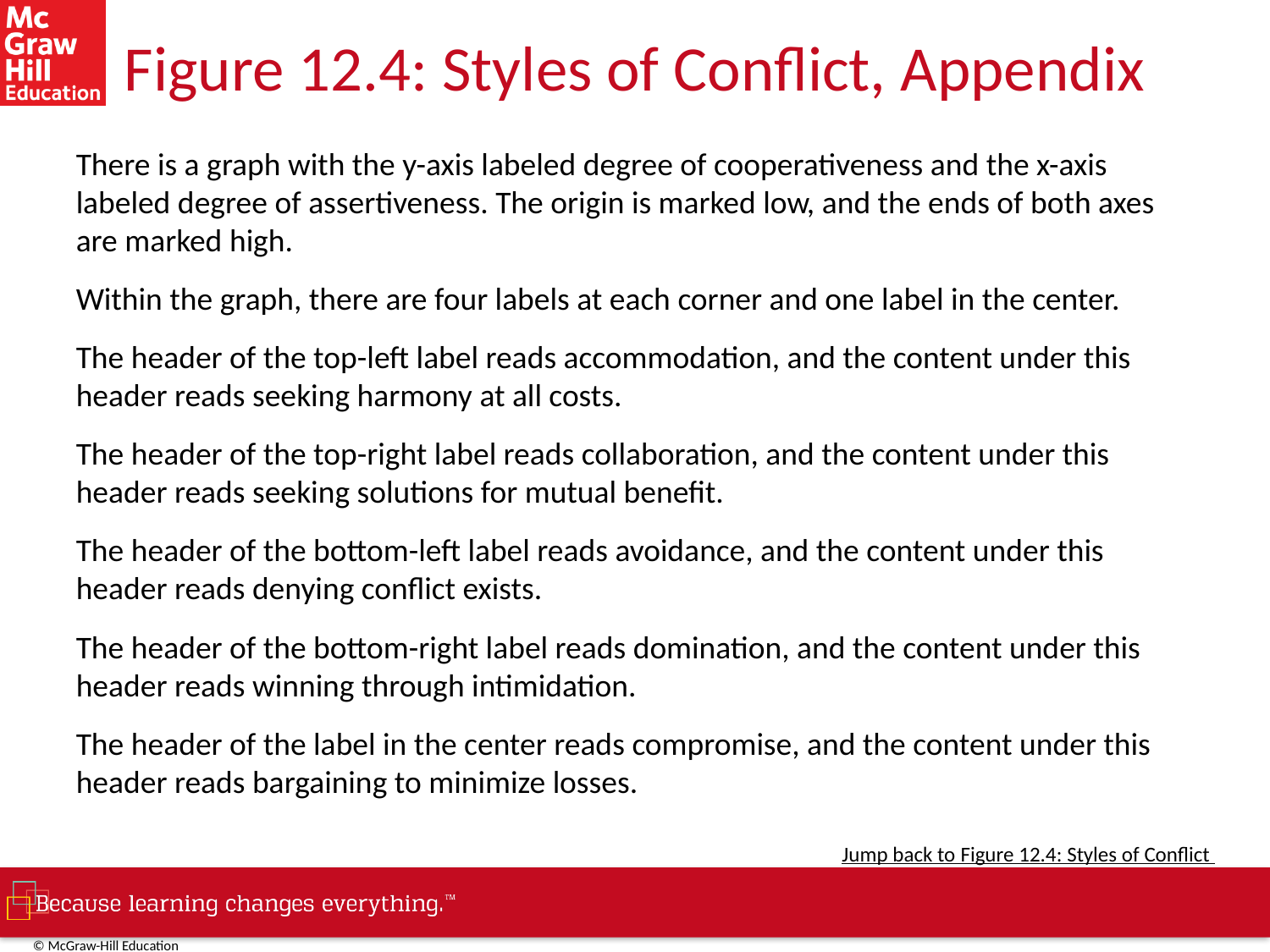

# Figure 12.4: Styles of Conflict, Appendix
There is a graph with the y-axis labeled degree of cooperativeness and the x-axis labeled degree of assertiveness. The origin is marked low, and the ends of both axes are marked high.
Within the graph, there are four labels at each corner and one label in the center.
The header of the top-left label reads accommodation, and the content under this header reads seeking harmony at all costs.
The header of the top-right label reads collaboration, and the content under this header reads seeking solutions for mutual benefit.
The header of the bottom-left label reads avoidance, and the content under this header reads denying conflict exists.
The header of the bottom-right label reads domination, and the content under this header reads winning through intimidation.
The header of the label in the center reads compromise, and the content under this header reads bargaining to minimize losses.
Jump back to Figure 12.4: Styles of Conflict